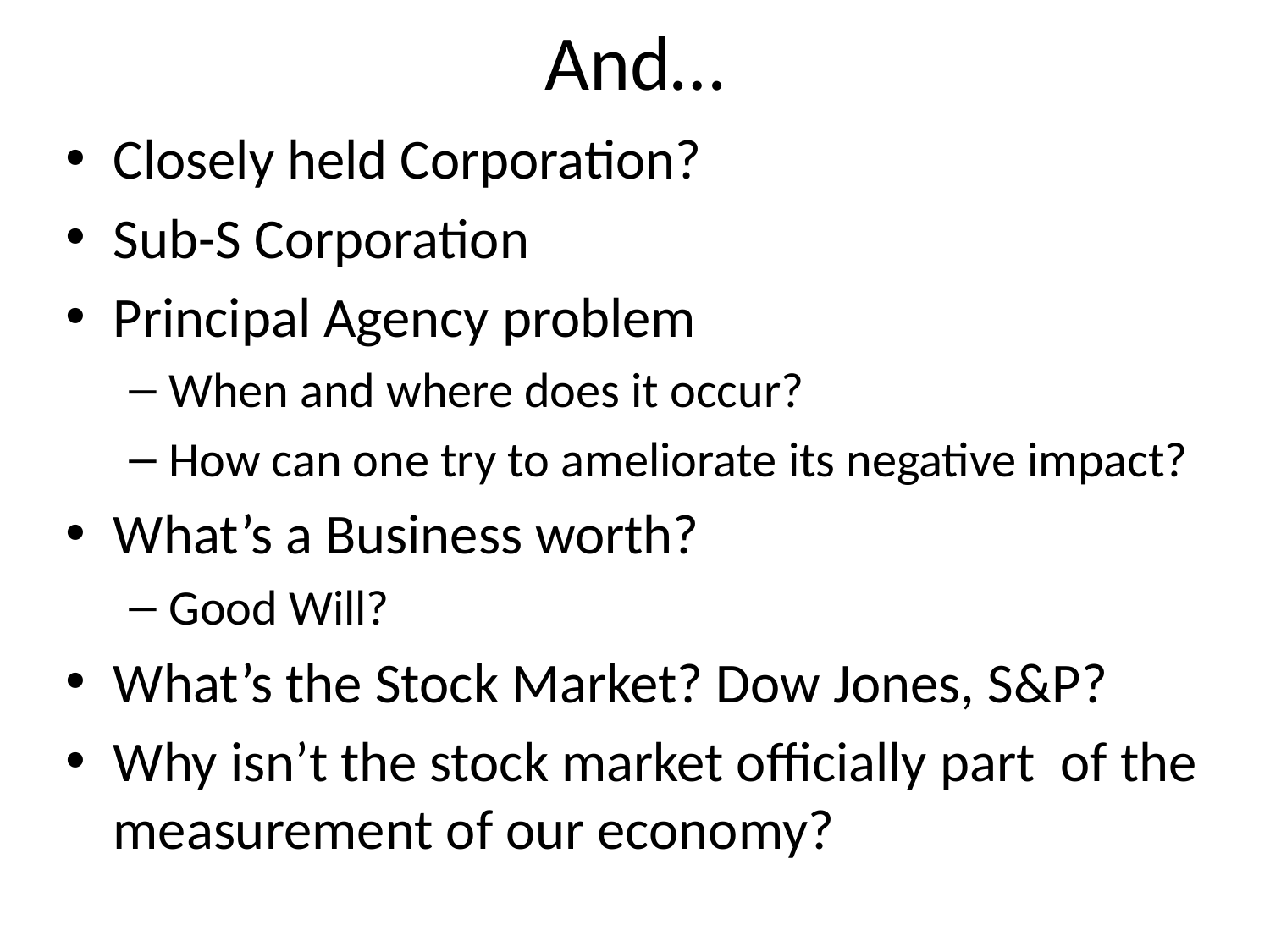

# And…
Closely held Corporation?
Sub-S Corporation
Principal Agency problem
When and where does it occur?
How can one try to ameliorate its negative impact?
What’s a Business worth?
Good Will?
What’s the Stock Market? Dow Jones, S&P?
Why isn’t the stock market officially part  of the measurement of our economy?